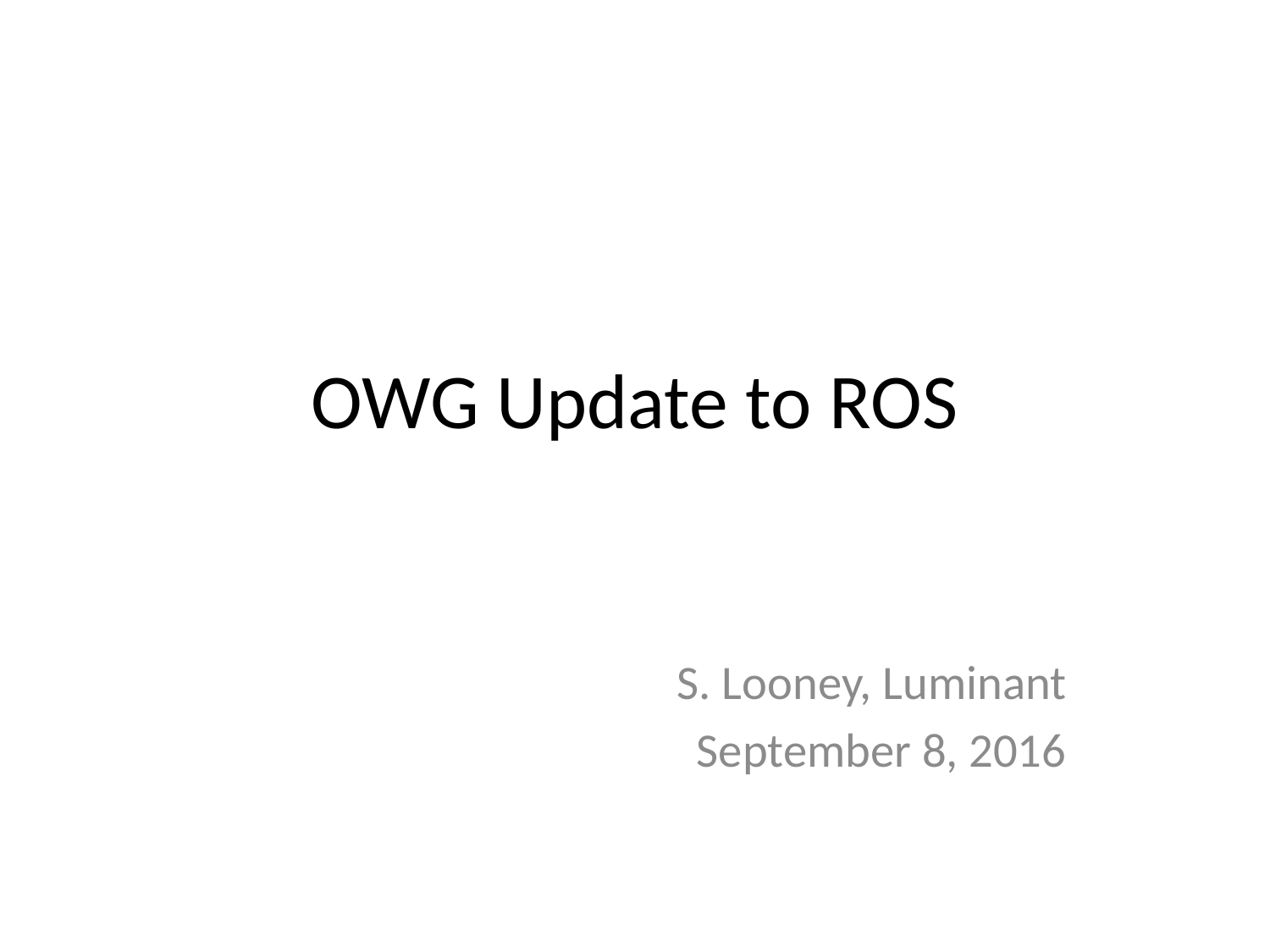

# OWG Update to ROS
S. Looney, Luminant
September 8, 2016